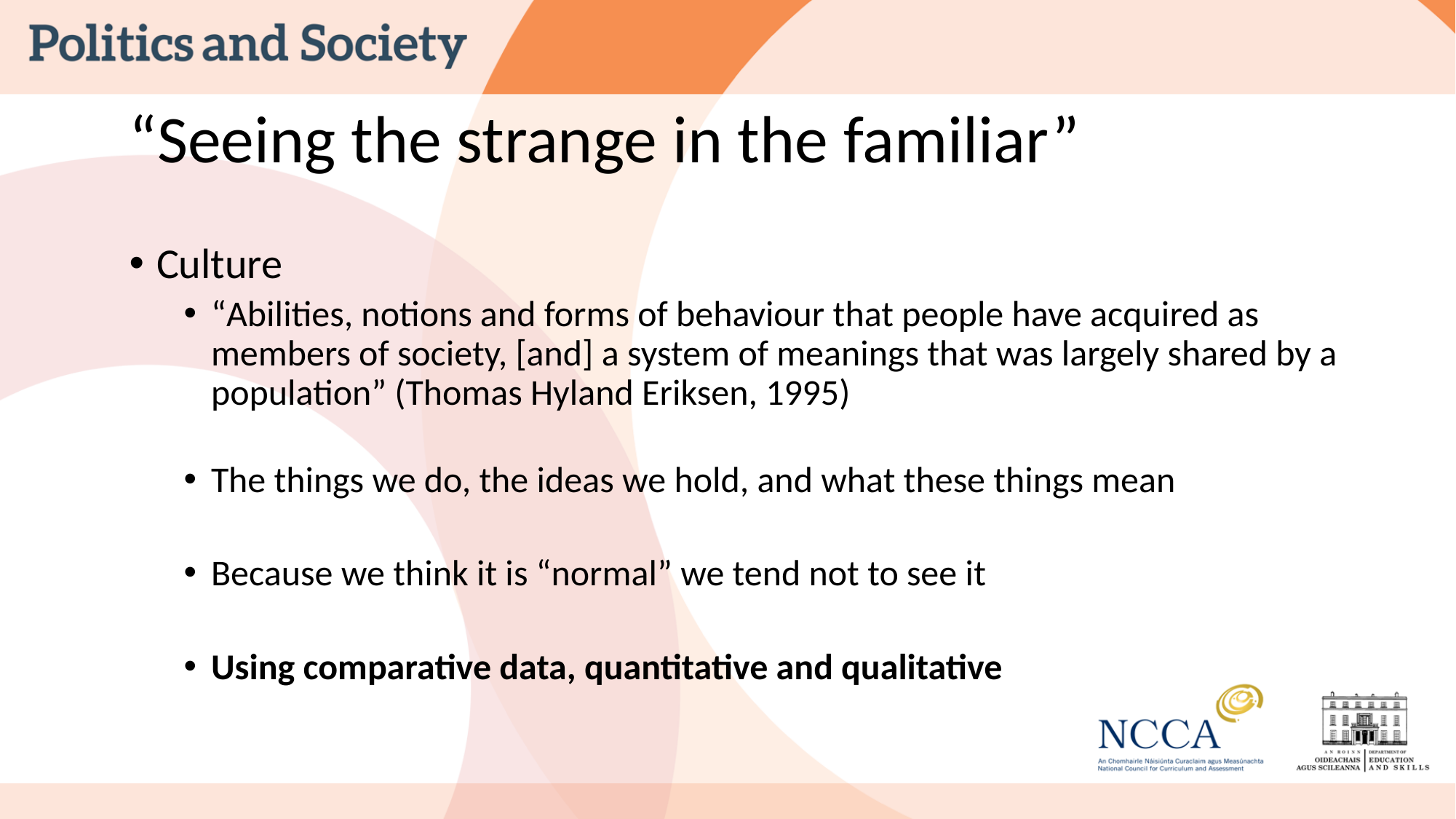

“Seeing the strange in the familiar”
Culture
“Abilities, notions and forms of behaviour that people have acquired as members of society, [and] a system of meanings that was largely shared by a population” (Thomas Hyland Eriksen, 1995)

The things we do, the ideas we hold, and what these things mean

Because we think it is “normal” we tend not to see it

Using comparative data, quantitative and qualitative